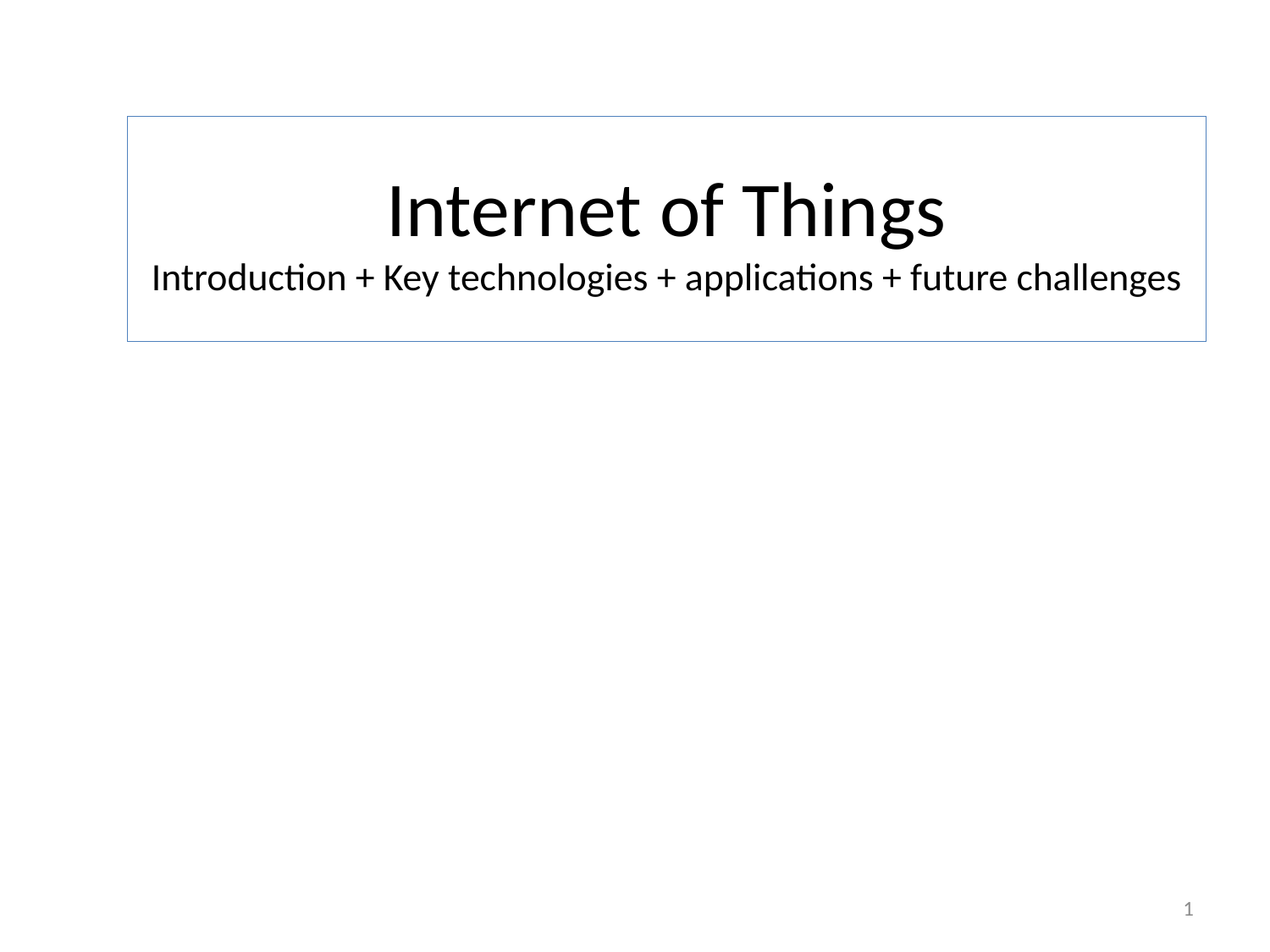

# Internet of Things Introduction + Key technologies + applications + future challenges

1